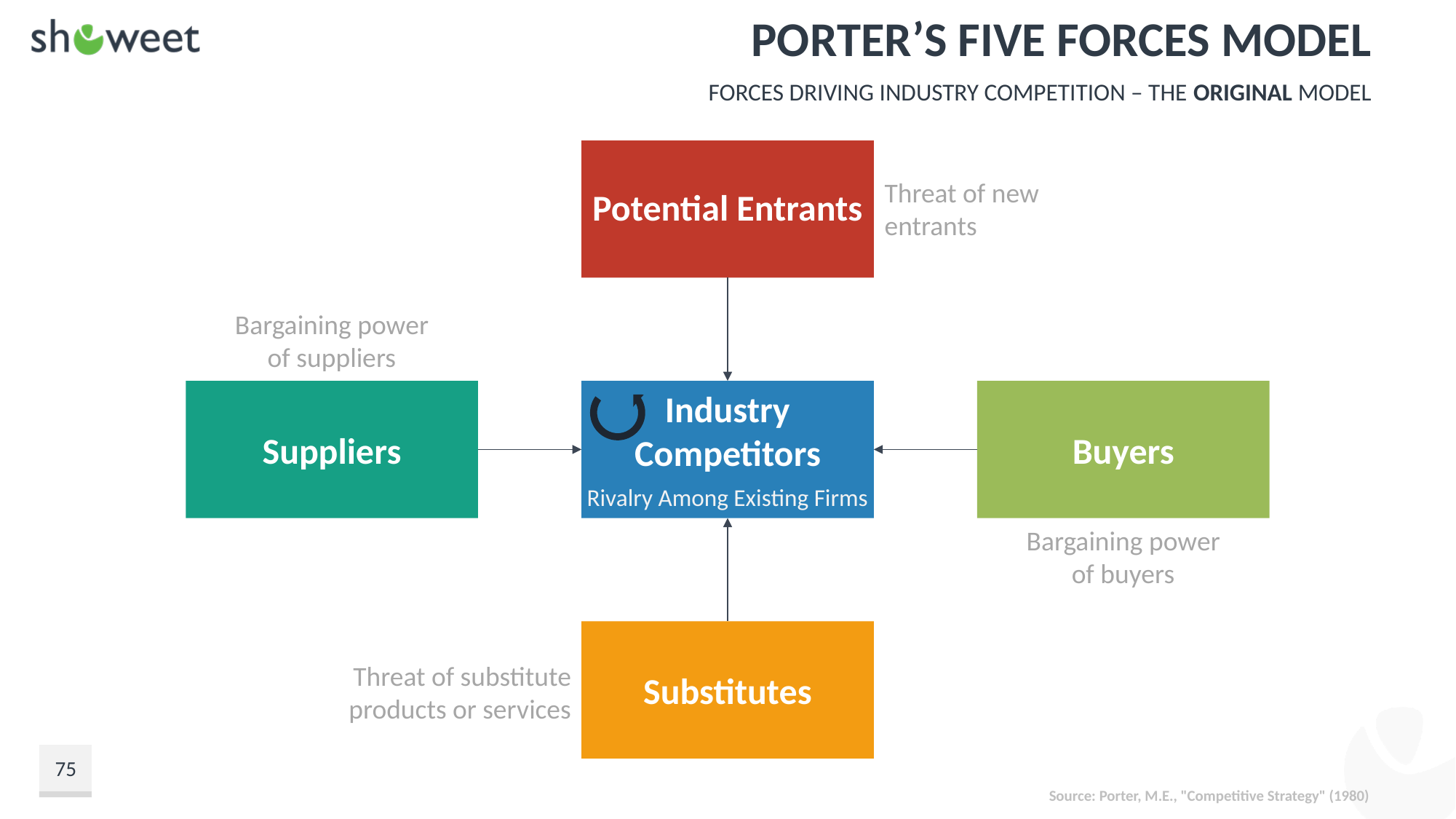

# Porter’s Five Forces Model
Forces Driving Industry Competition – The Original Model
Potential Entrants
Threat of new entrants
Bargaining power of suppliers
Suppliers
Industry Competitors
Buyers

Rivalry Among Existing Firms
Bargaining power of buyers
Substitutes
Threat of substitute products or services
75
Source: Porter, M.E., "Competitive Strategy" (1980)